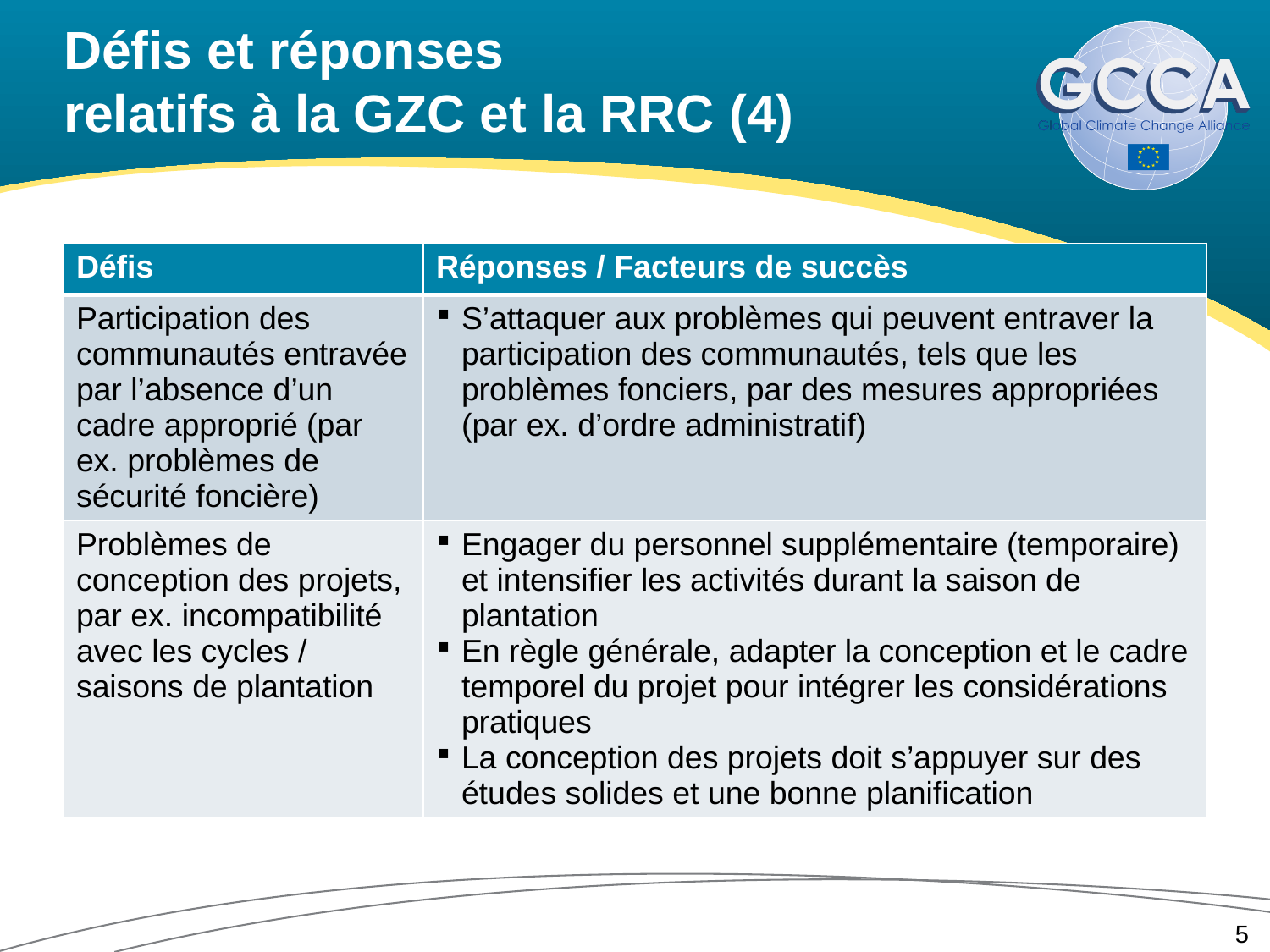

# Défis et réponses relatifs à la GZC et la RRC (4)
| Défis | Réponses / Facteurs de succès |
| --- | --- |
| Participation des communautés entravée par l’absence d’un cadre approprié (par ex. problèmes de sécurité foncière) | S’attaquer aux problèmes qui peuvent entraver la participation des communautés, tels que les problèmes fonciers, par des mesures appropriées (par ex. d’ordre administratif) |
| Problèmes de conception des projets, par ex. incompatibilité avec les cycles / saisons de plantation | Engager du personnel supplémentaire (temporaire) et intensifier les activités durant la saison de plantation En règle générale, adapter la conception et le cadre temporel du projet pour intégrer les considérations pratiques La conception des projets doit s’appuyer sur des études solides et une bonne planification |
5